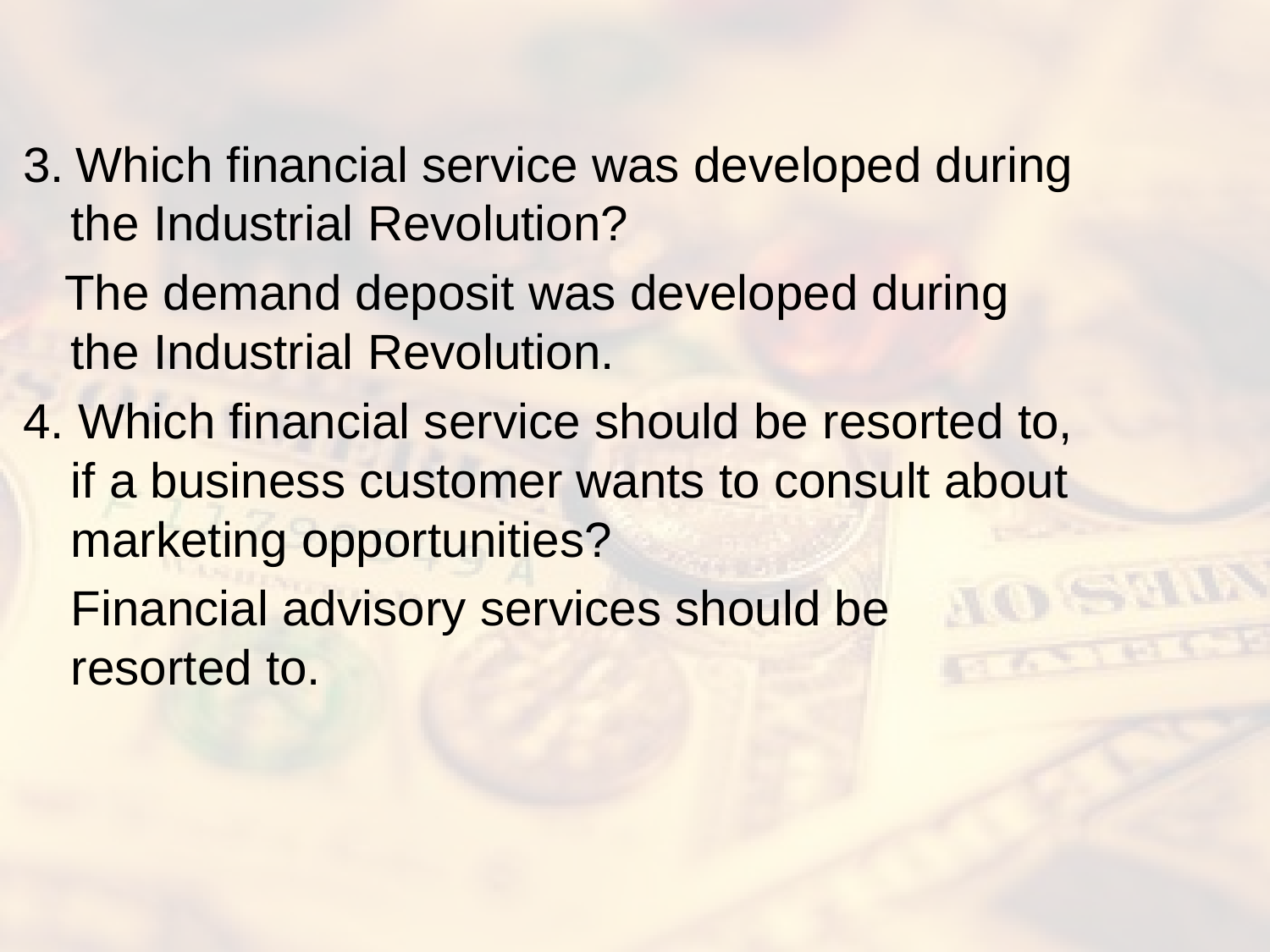

#
3. Which financial service was developed during the Industrial Revolution?
   The demand deposit was developed during the Industrial Revolution.
4. Which financial service should be resorted to, if a business customer wants to consult about marketing opportunities?
	Financial advisory services should be resorted to.